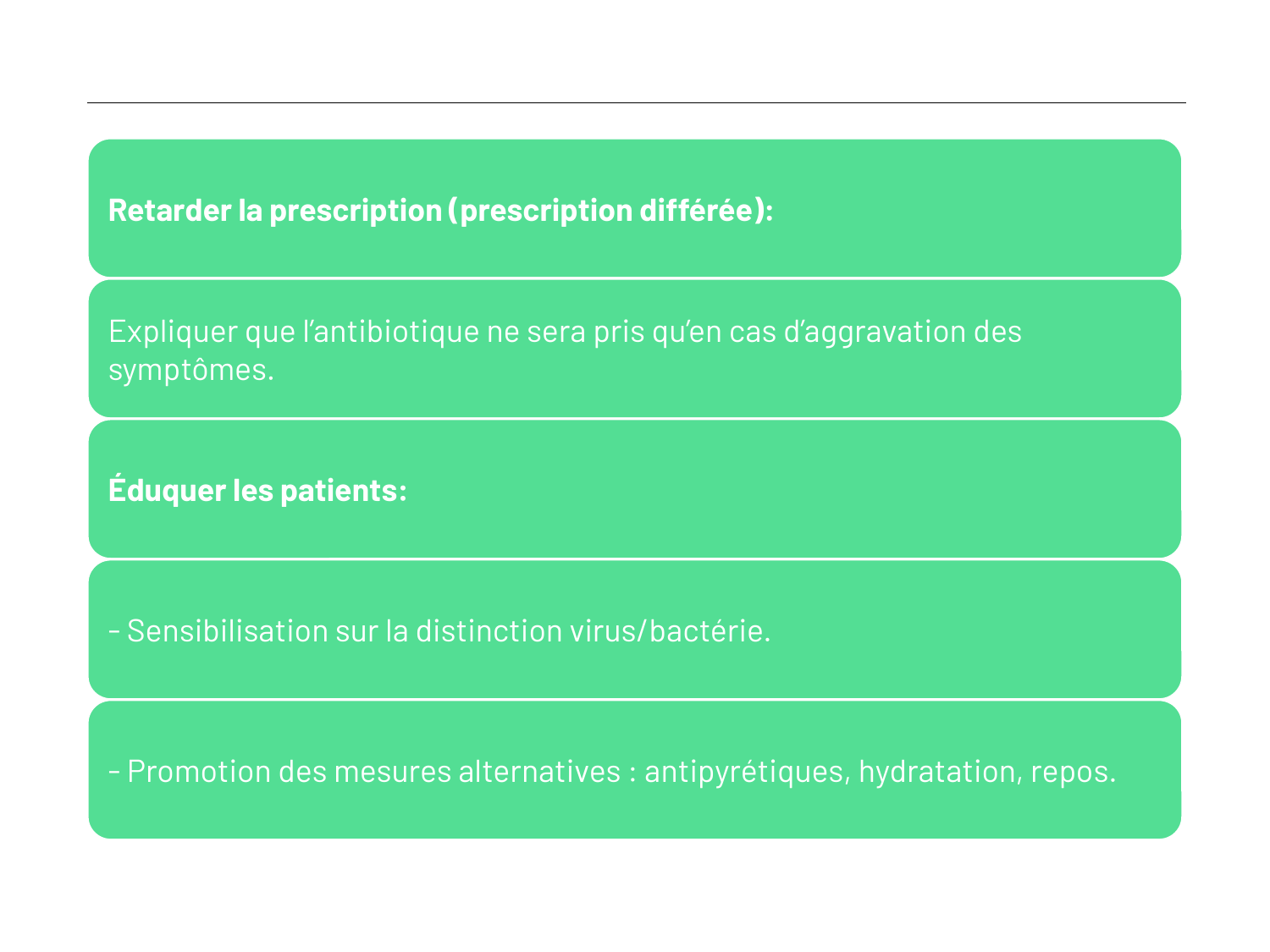

62
Retarder la prescription (prescription différée):
Expliquer que l’antibiotique ne sera pris qu’en cas d’aggravation des symptômes.
Éduquer les patients:
- Sensibilisation sur la distinction virus/bactérie.
- Promotion des mesures alternatives : antipyrétiques, hydratation, repos.